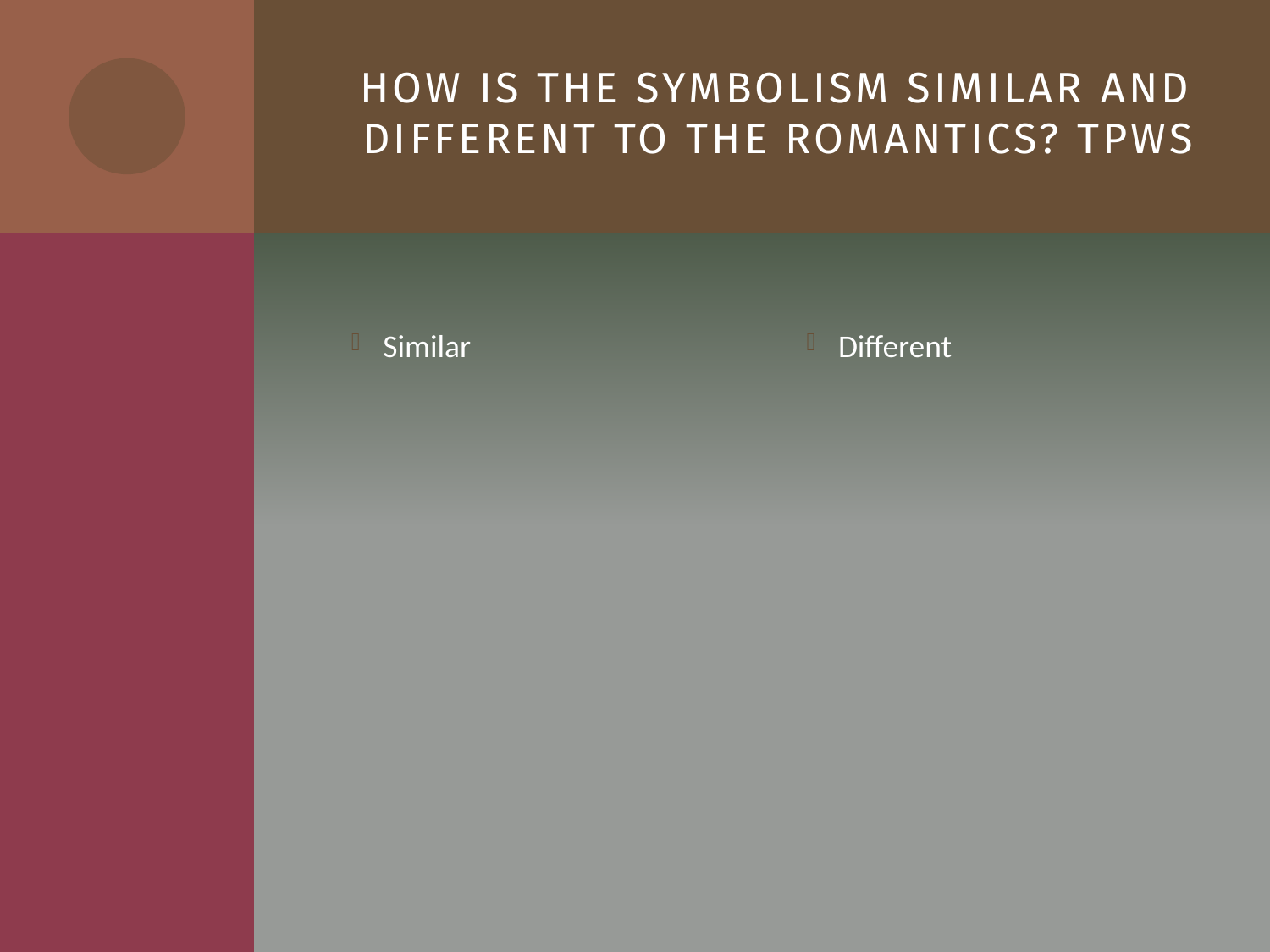

# How is the symbolism similar and different to the Romantics? TPWS
Similar
Different